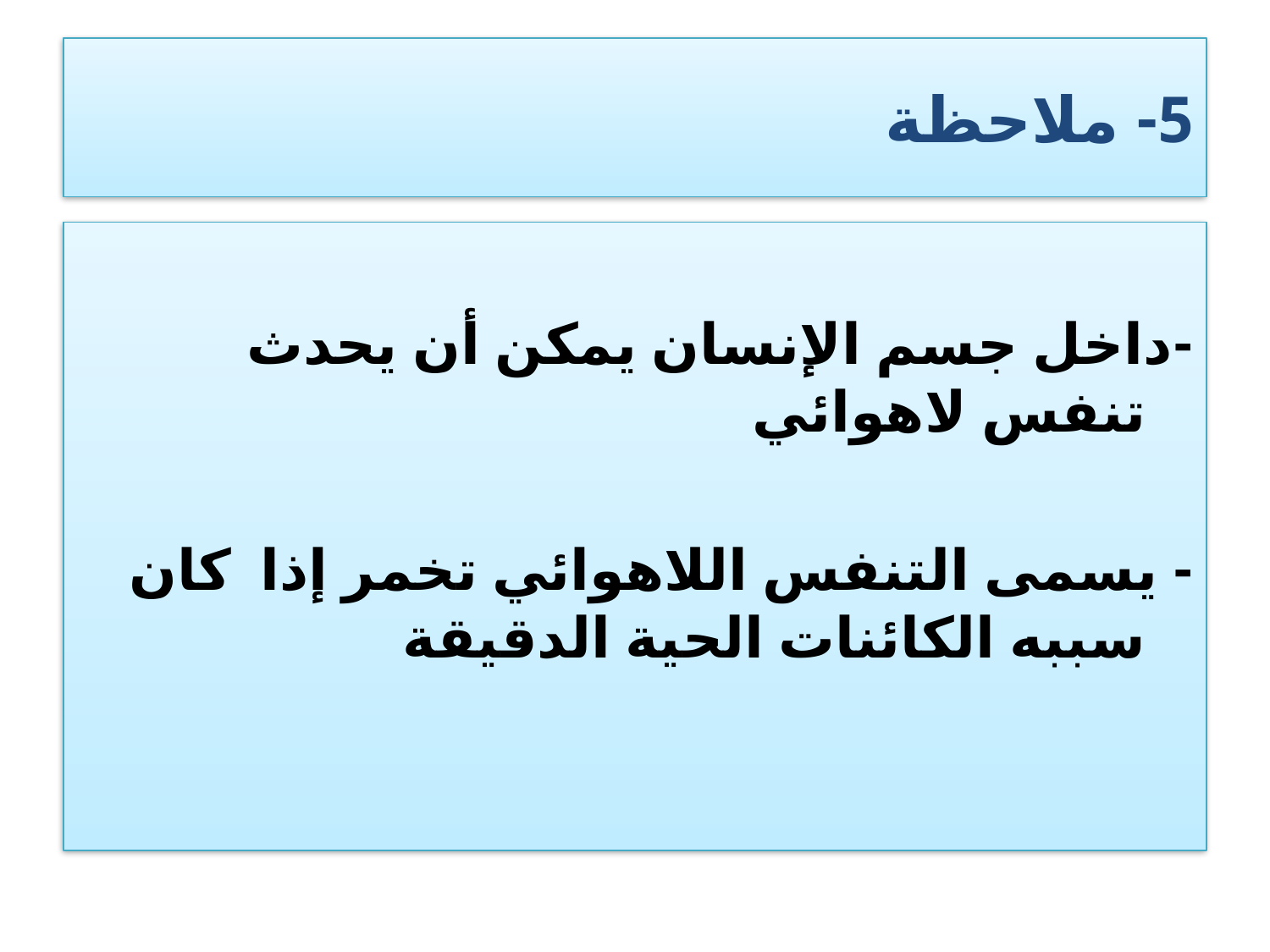

# 5- ملاحظة

-داخل جسم الإنسان يمكن أن يحدث تنفس لاهوائي

- يسمى التنفس اللاهوائي تخمر إذا  كان سببه الكائنات الحية الدقيقة